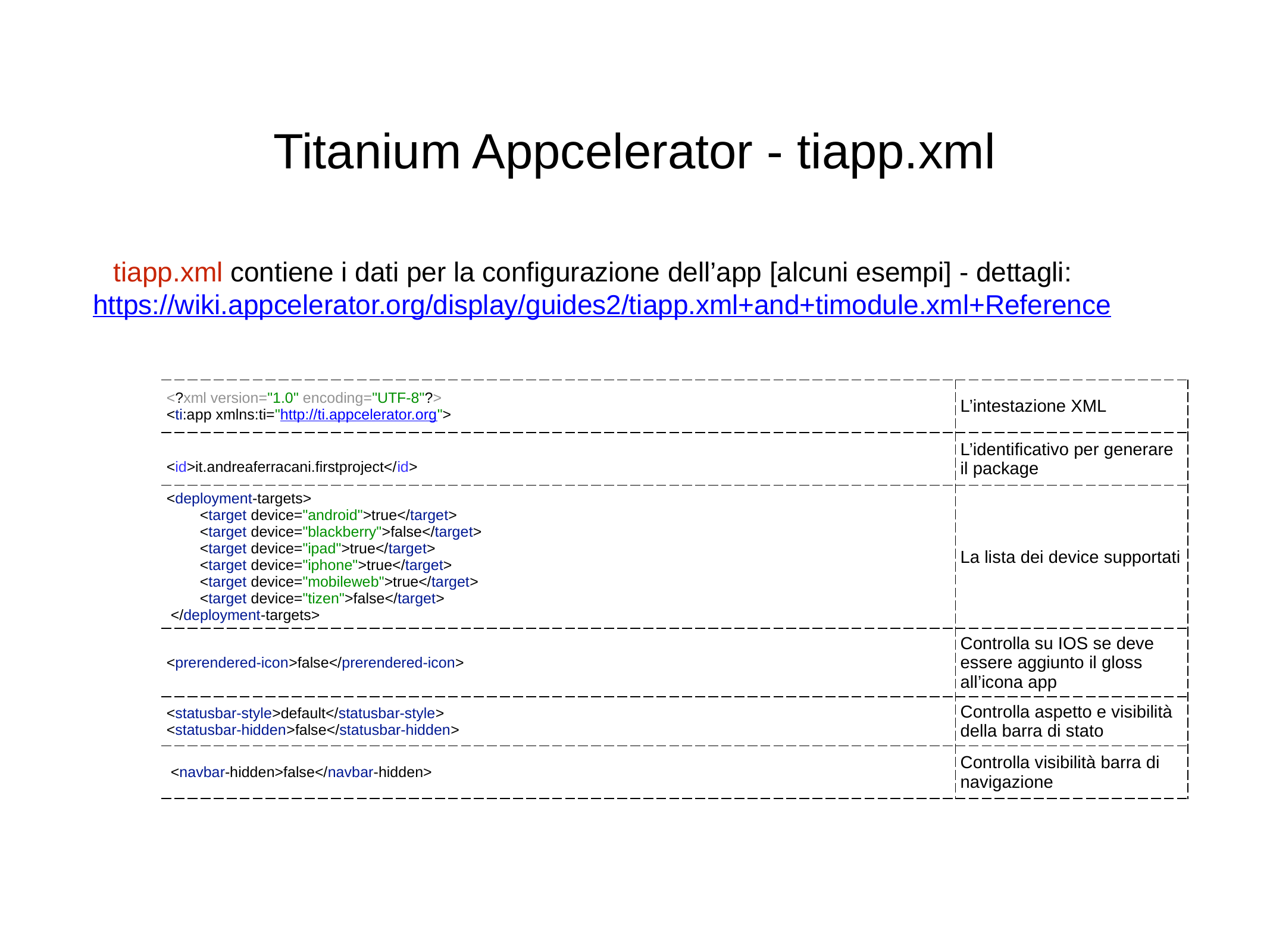

# Titanium Appcelerator - tiapp.xml
tiapp.xml contiene i dati per la configurazione dell’app [alcuni esempi] - dettagli: https://wiki.appcelerator.org/display/guides2/tiapp.xml+and+timodule.xml+Reference
| <?xml version="1.0" encoding="UTF-8"?> <ti:app xmlns:ti="http://ti.appcelerator.org"> | L’intestazione XML |
| --- | --- |
| <id>it.andreaferracani.firstproject</id> | L’identificativo per generare il package |
| <deployment-targets> <target device="android">true</target> <target device="blackberry">false</target> <target device="ipad">true</target> <target device="iphone">true</target> <target device="mobileweb">true</target> <target device="tizen">false</target> </deployment-targets> | La lista dei device supportati |
| <prerendered-icon>false</prerendered-icon> | Controlla su IOS se deve essere aggiunto il gloss all’icona app |
| <statusbar-style>default</statusbar-style> <statusbar-hidden>false</statusbar-hidden> | Controlla aspetto e visibilità della barra di stato |
| <navbar-hidden>false</navbar-hidden> | Controlla visibilità barra di navigazione |